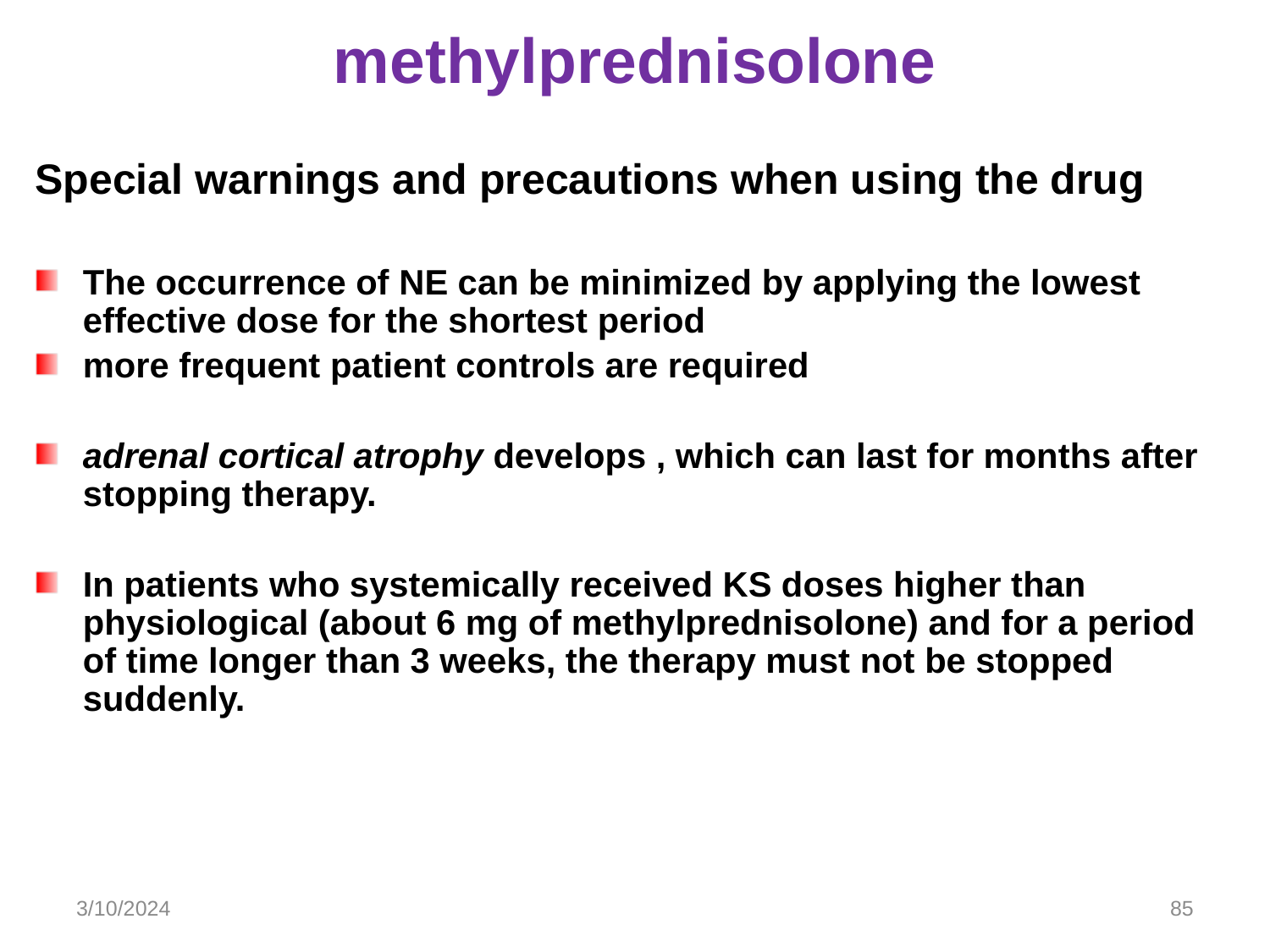

# methylprednisolone
Special warnings and precautions when using the drug

The occurrence of NE can be minimized by applying the lowest effective dose for the shortest period
more frequent patient controls are required

adrenal cortical atrophy develops , which can last for months after stopping therapy.

In patients who systemically received KS doses higher than physiological (about 6 mg of methylprednisolone) and for a period of time longer than 3 weeks, the therapy must not be stopped suddenly.
3/10/2024
85